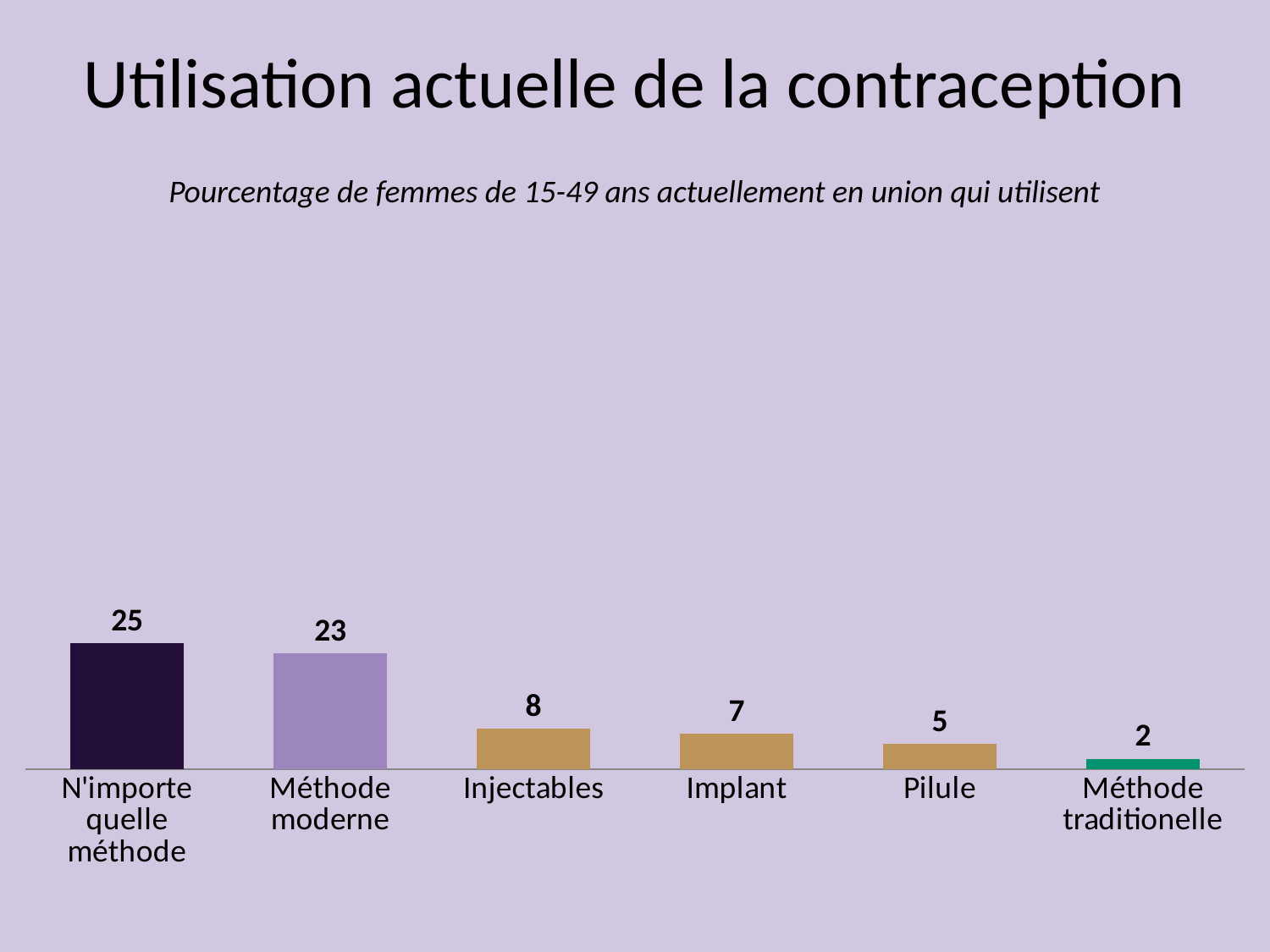

Utilisation actuelle de la contraception
Pourcentage de femmes de 15-49 ans actuellement en union qui utilisent

### Chart

| Category | Femmes en union |
|---|---|
| N'importe quelle méthode | 25.0 |
| Méthode moderne | 23.0 |
| Injectables | 8.0 |
| Implant | 7.0 |
| Pilule | 5.0 |
| Méthode traditionelle | 2.0 |